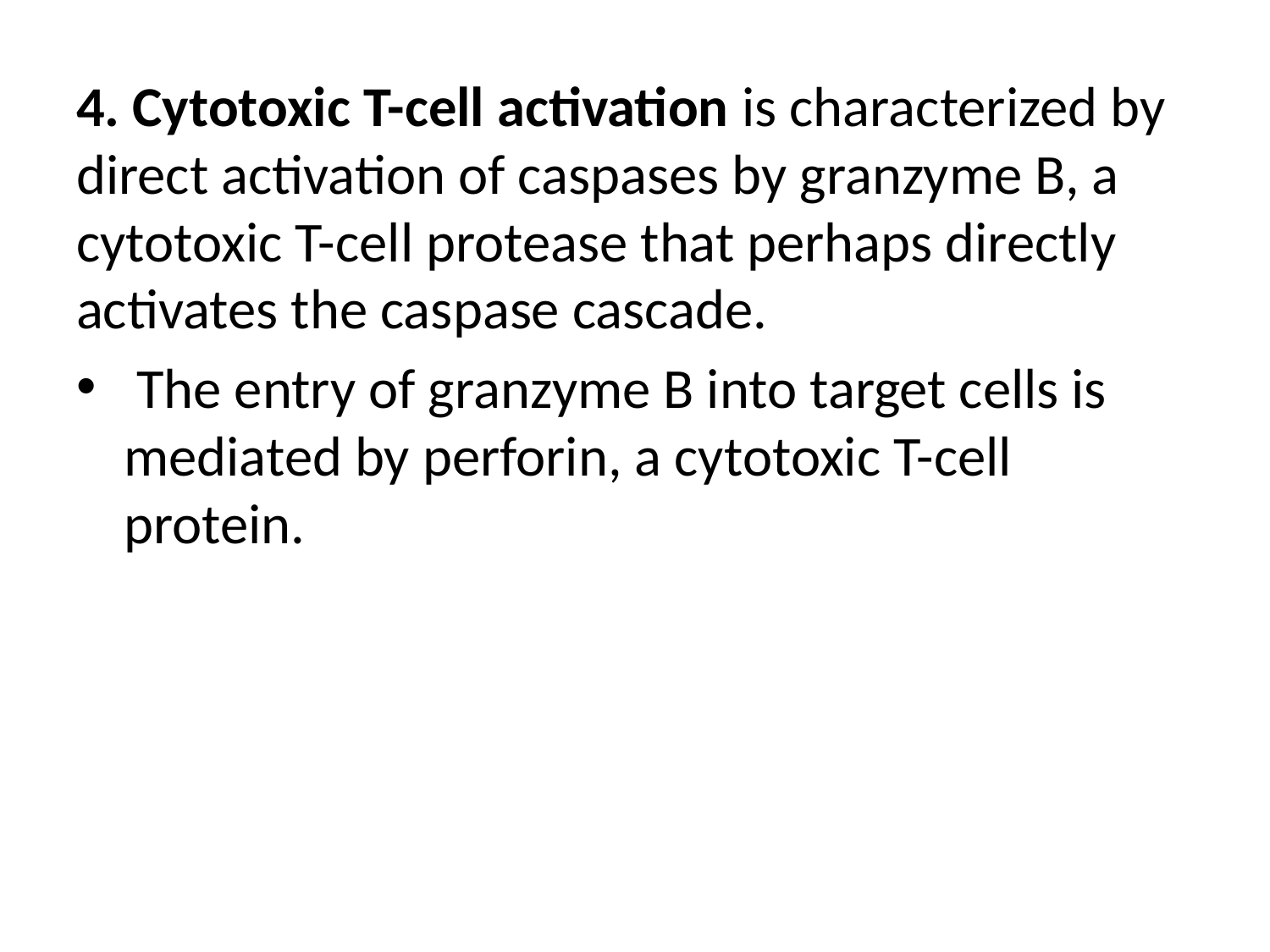

4. Cytotoxic T-cell activation is characterized by direct activation of caspases by granzyme B, a cytotoxic T-cell protease that perhaps directly activates the caspase cascade.
 The entry of granzyme B into target cells is mediated by perforin, a cytotoxic T-cell protein.